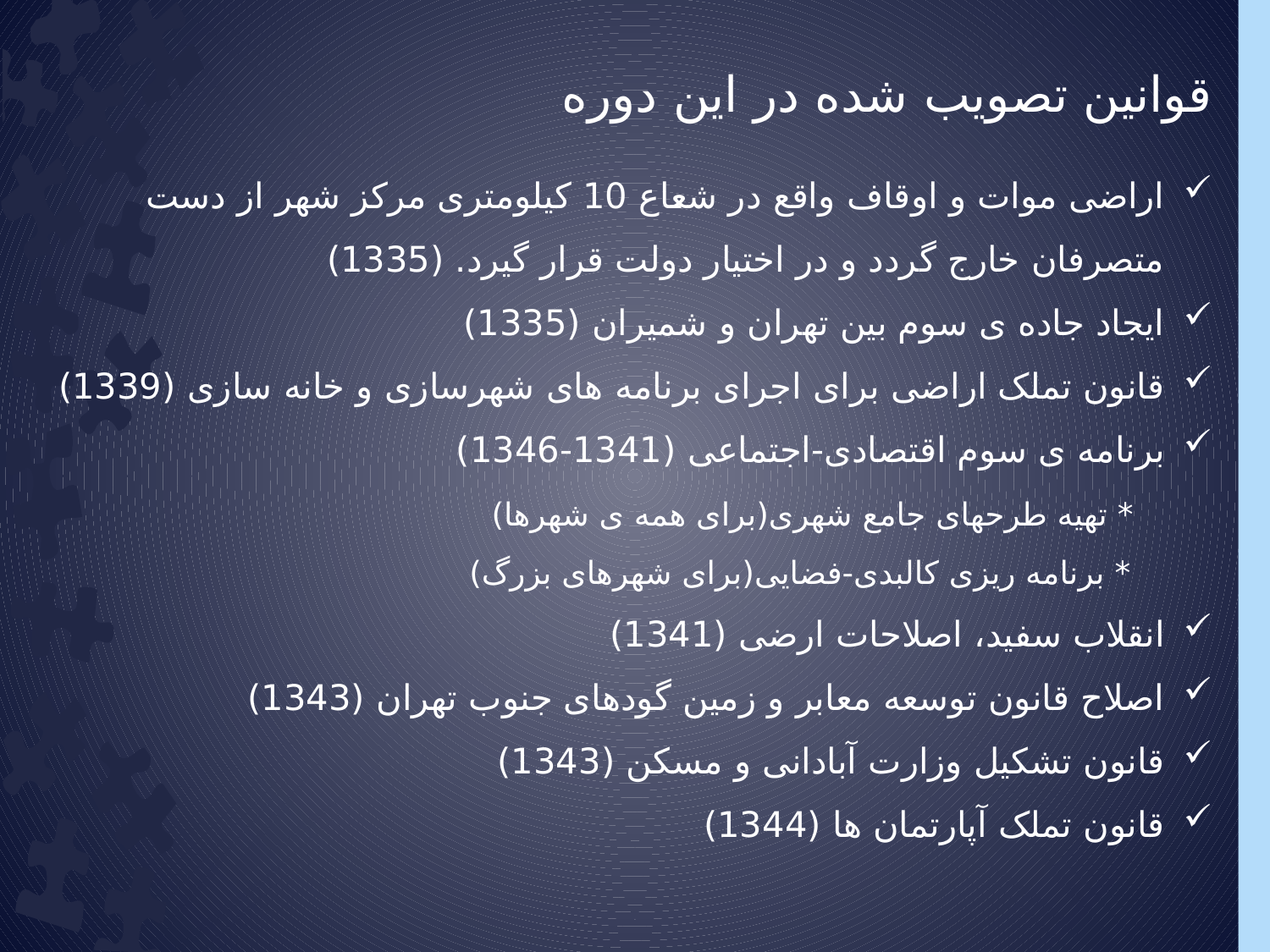

قوانین تصویب شده در این دوره
اراضی موات و اوقاف واقع در شعاع 10 کیلومتری مرکز شهر از دست متصرفان خارج گردد و در اختیار دولت قرار گیرد. (1335)
ایجاد جاده ی سوم بین تهران و شمیران (1335)
قانون تملک اراضی برای اجرای برنامه های شهرسازی و خانه سازی (1339)
برنامه ی سوم اقتصادی-اجتماعی (1341-1346)
       * تهیه طرحهای جامع شهری(برای همه ی شهرها)
        * برنامه ریزی کالبدی-فضایی(برای شهرهای بزرگ)
انقلاب سفید، اصلاحات ارضی (1341)
اصلاح قانون توسعه معابر و زمین گودهای جنوب تهران (1343)
قانون تشکیل وزارت آبادانی و مسکن (1343)
قانون تملک آپارتمان ها (1344)